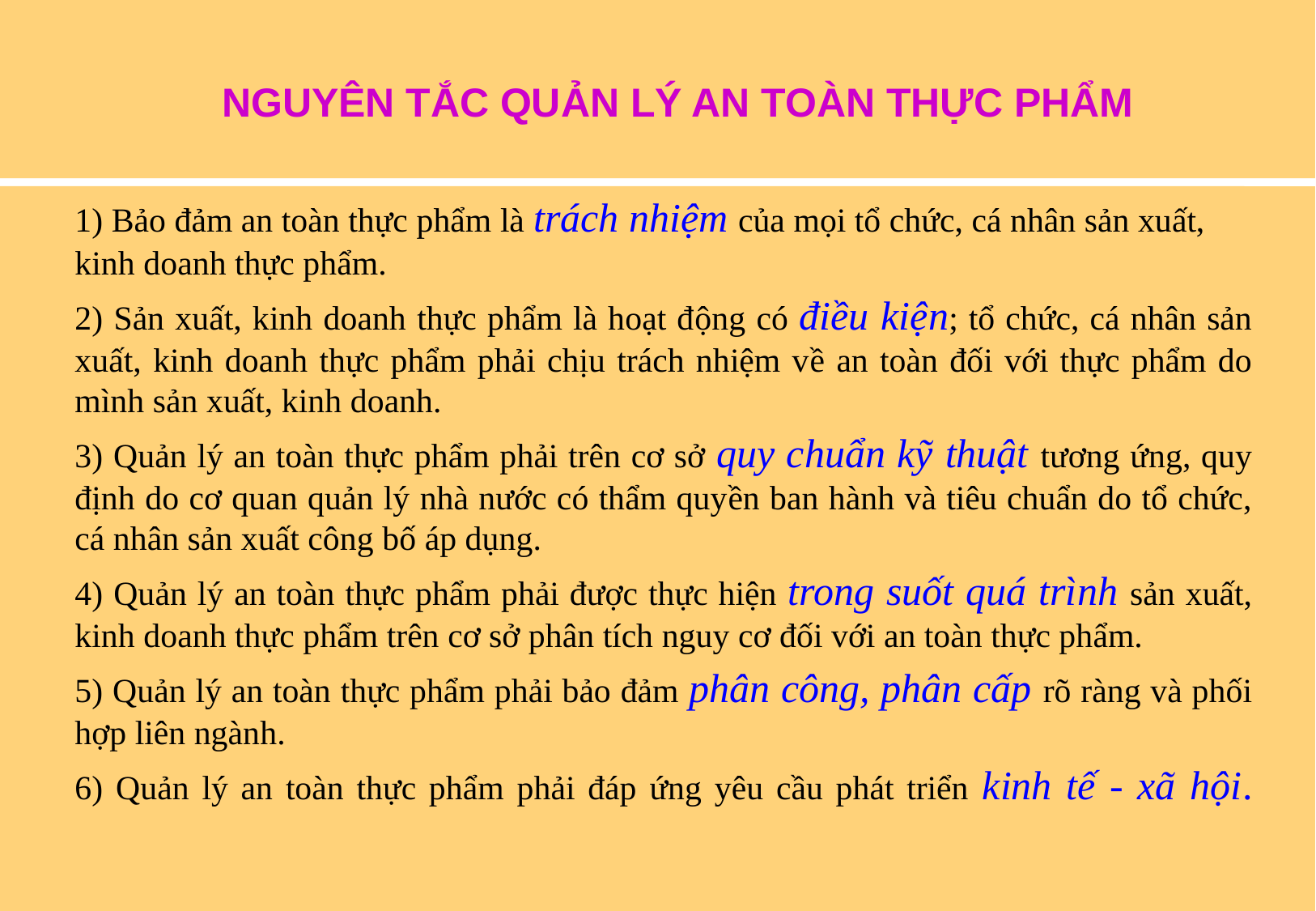

NGUYÊN TẮC QUẢN LÝ AN TOÀN THỰC PHẨM
	1) Bảo đảm an toàn thực phẩm là trách nhiệm của mọi tổ chức, cá nhân sản xuất, kinh doanh thực phẩm.
	2) Sản xuất, kinh doanh thực phẩm là hoạt động có điều kiện; tổ chức, cá nhân sản xuất, kinh doanh thực phẩm phải chịu trách nhiệm về an toàn đối với thực phẩm do mình sản xuất, kinh doanh.
	3) Quản lý an toàn thực phẩm phải trên cơ sở quy chuẩn kỹ thuật tương ứng, quy định do cơ quan quản lý nhà nước có thẩm quyền ban hành và tiêu chuẩn do tổ chức, cá nhân sản xuất công bố áp dụng.
	4) Quản lý an toàn thực phẩm phải được thực hiện trong suốt quá trình sản xuất, kinh doanh thực phẩm trên cơ sở phân tích nguy cơ đối với an toàn thực phẩm.
	5) Quản lý an toàn thực phẩm phải bảo đảm phân công, phân cấp rõ ràng và phối hợp liên ngành.
	6) Quản lý an toàn thực phẩm phải đáp ứng yêu cầu phát triển kinh tế - xã hội.